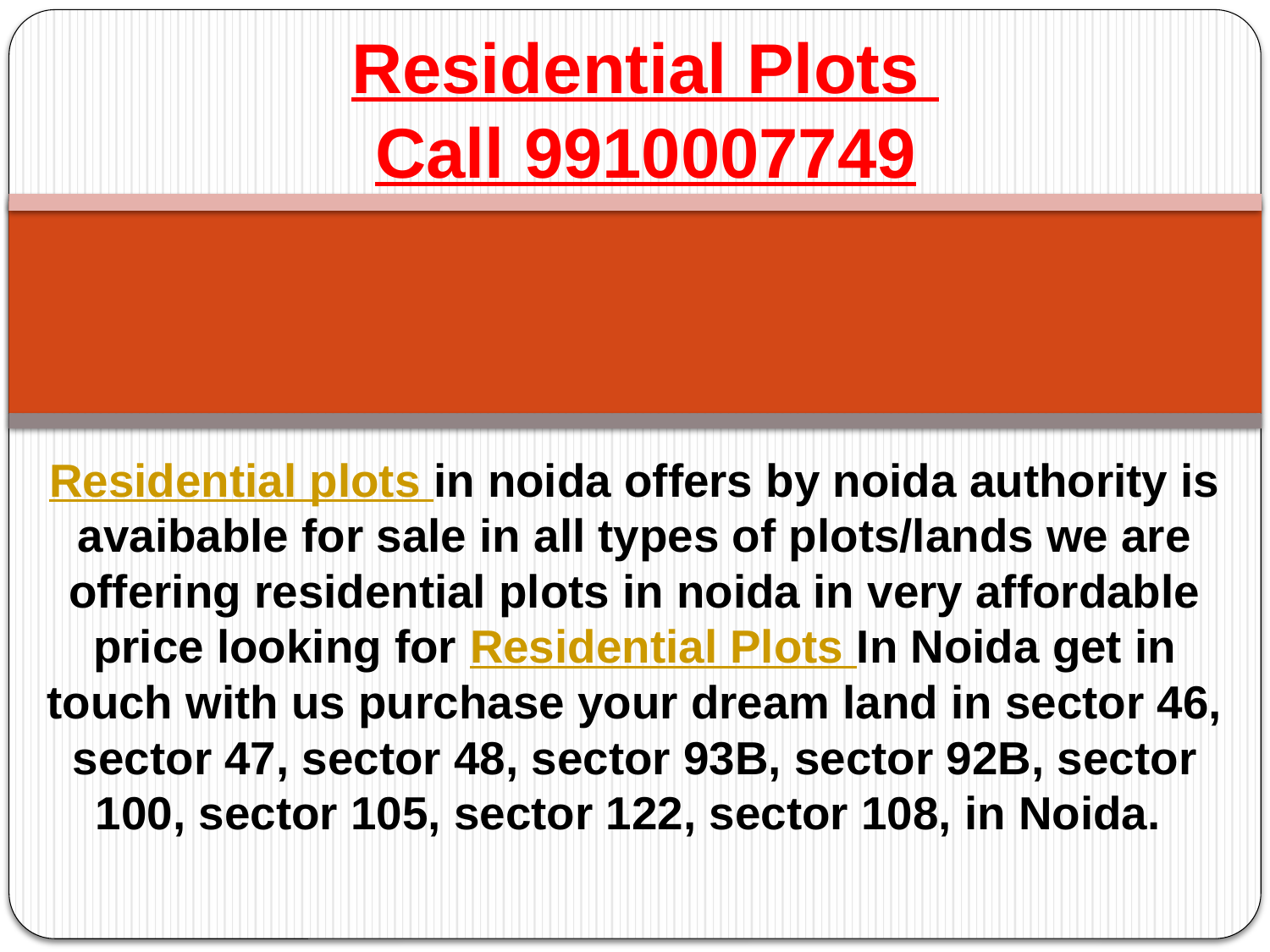

# Residential Plots Call 9910007749
Residential plots in noida offers by noida authority is avaibable for sale in all types of plots/lands we are offering residential plots in noida in very affordable price looking for Residential Plots In Noida get in touch with us purchase your dream land in sector 46, sector 47, sector 48, sector 93B, sector 92B, sector 100, sector 105, sector 122, sector 108, in Noida.